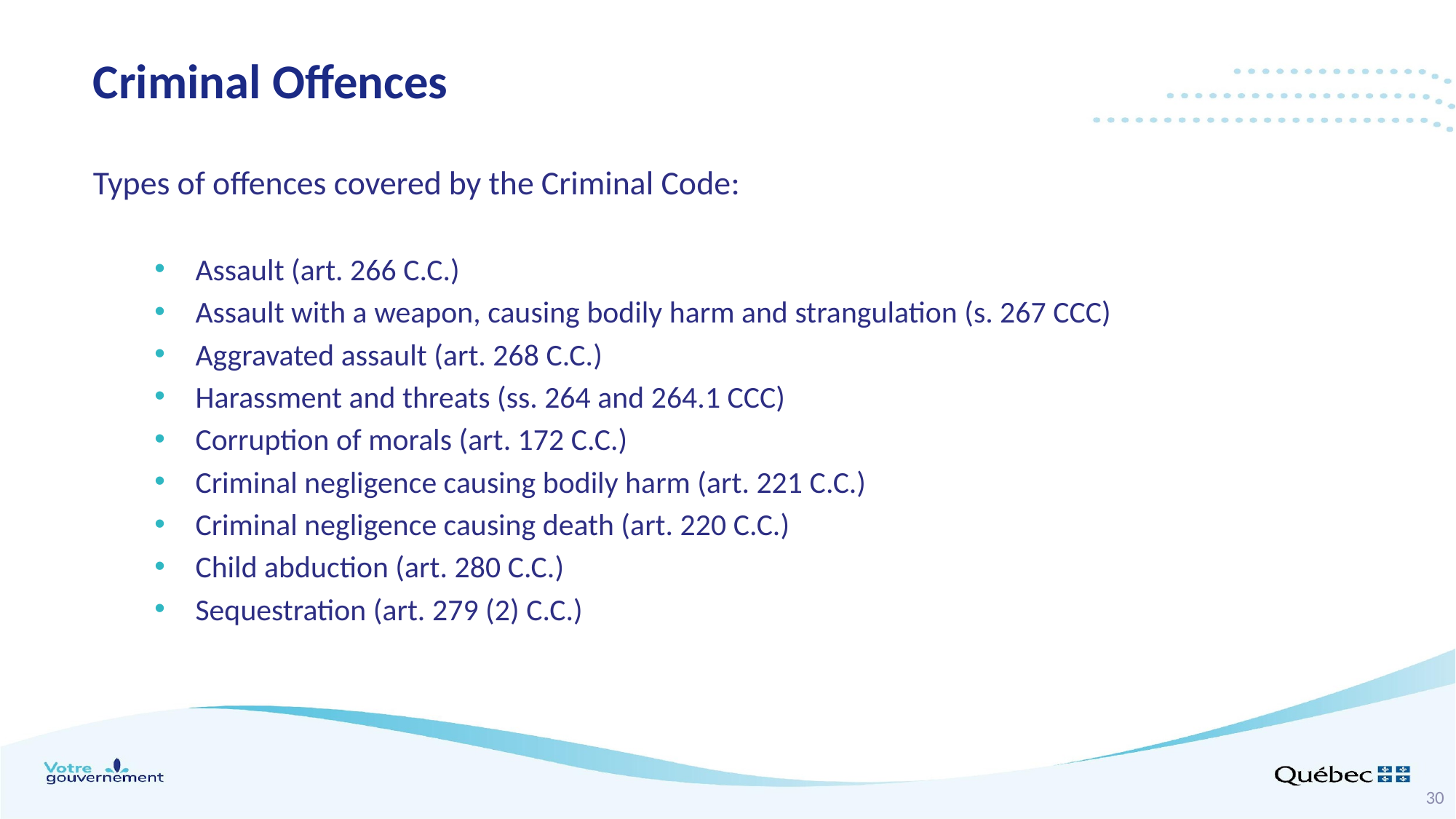

Criminal Offences
Types of offences covered by the Criminal Code:

Assault (art. 266 C.C.)
Assault with a weapon, causing bodily harm and strangulation (s. 267 CCC)
Aggravated assault (art. 268 C.C.)
Harassment and threats (ss. 264 and 264.1 CCC)
Corruption of morals (art. 172 C.C.)
Criminal negligence causing bodily harm (art. 221 C.C.)
Criminal negligence causing death (art. 220 C.C.)
Child abduction (art. 280 C.C.)
Sequestration (art. 279 (2) C.C.)

30